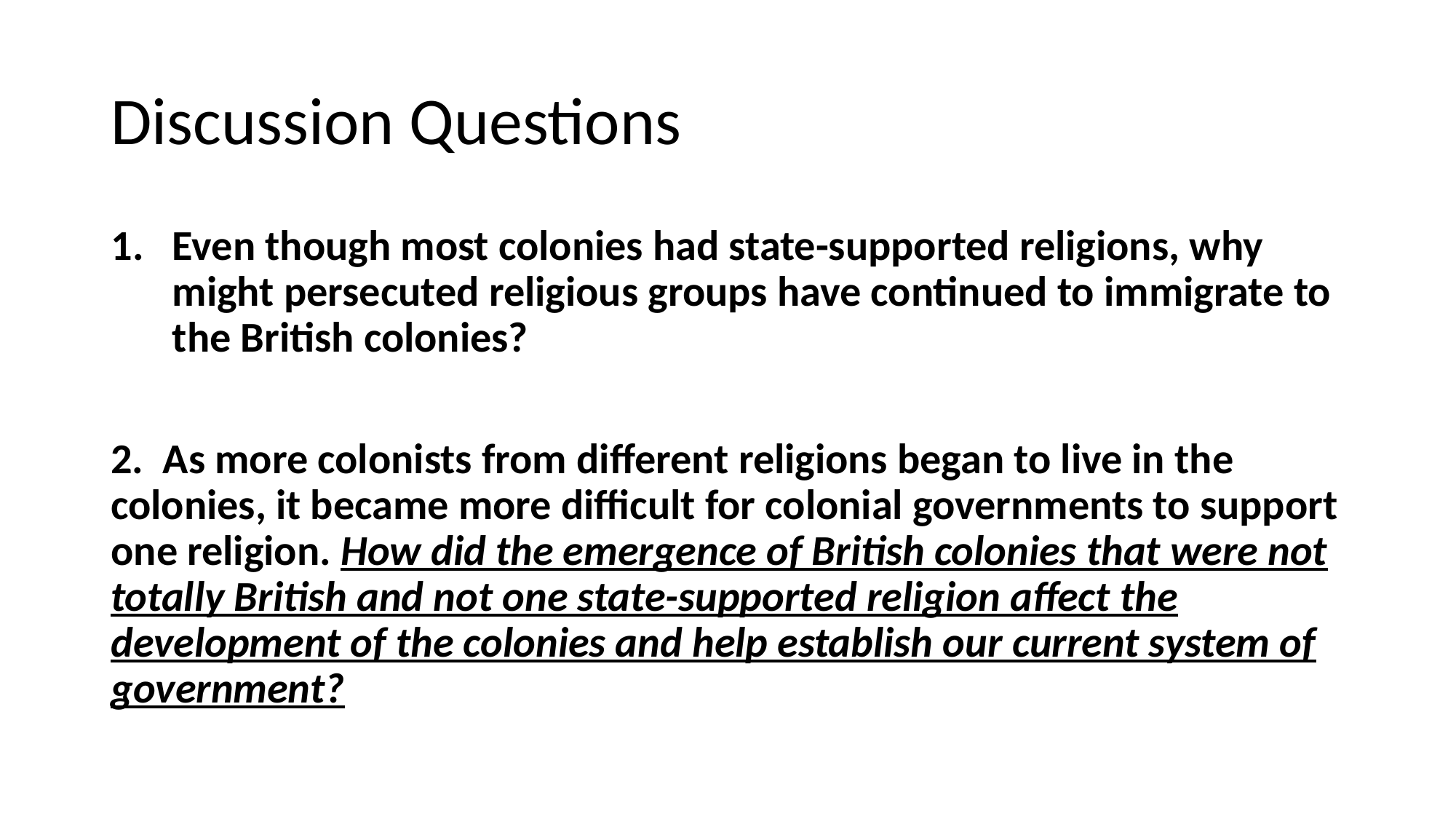

# Discussion Questions
Even though most colonies had state-supported religions, why might persecuted religious groups have continued to immigrate to the British colonies?

2.  As more colonists from different religions began to live in the colonies, it became more difficult for colonial governments to support one religion. How did the emergence of British colonies that were not totally British and not one state-supported religion affect the development of the colonies and help establish our current system of government?